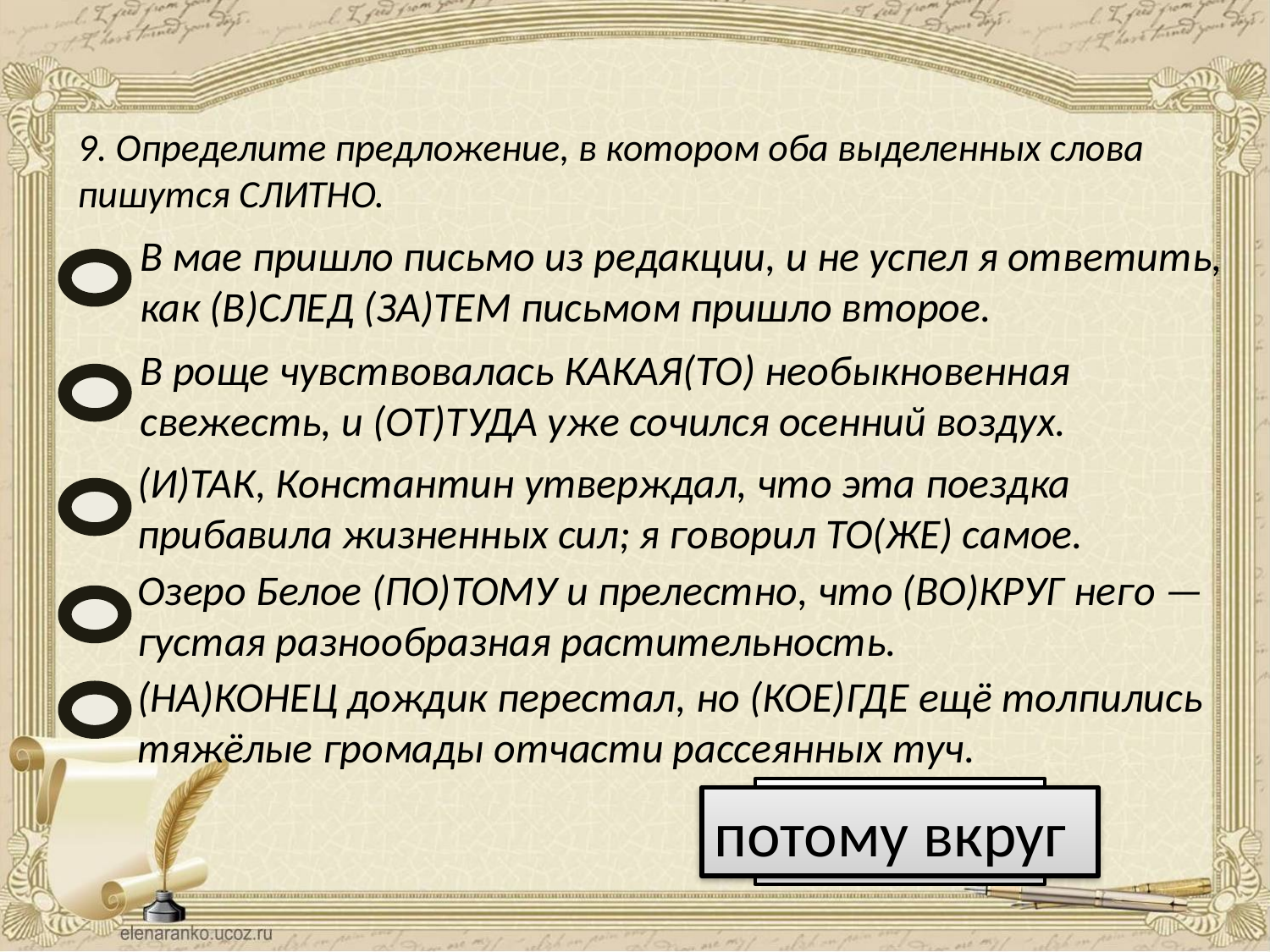

9. Определите предложение, в котором оба выделенных слова пишутся СЛИТНО.
В мае пришло письмо из редакции, и не успел я ответить, как (В)СЛЕД (ЗА)ТЕМ письмом пришло второе.

В роще чувствовалась КАКАЯ(ТО) необыкновенная свежесть, и (ОТ)ТУДА уже сочился осенний воздух.

(И)ТАК, Константин утверждал, что эта поездка прибавила жизненных сил; я говорил ТО(ЖЕ) самое.

Озеро Белое (ПО)ТОМУ и прелестно, что (ВО)КРУГ него — густая разнообразная растительность.

(НА)КОНЕЦ дождик перестал, но (КОЕ)ГДЕ ещё толпились тяжёлые громады отчасти рассеянных туч.

Ответ
потому вкруг